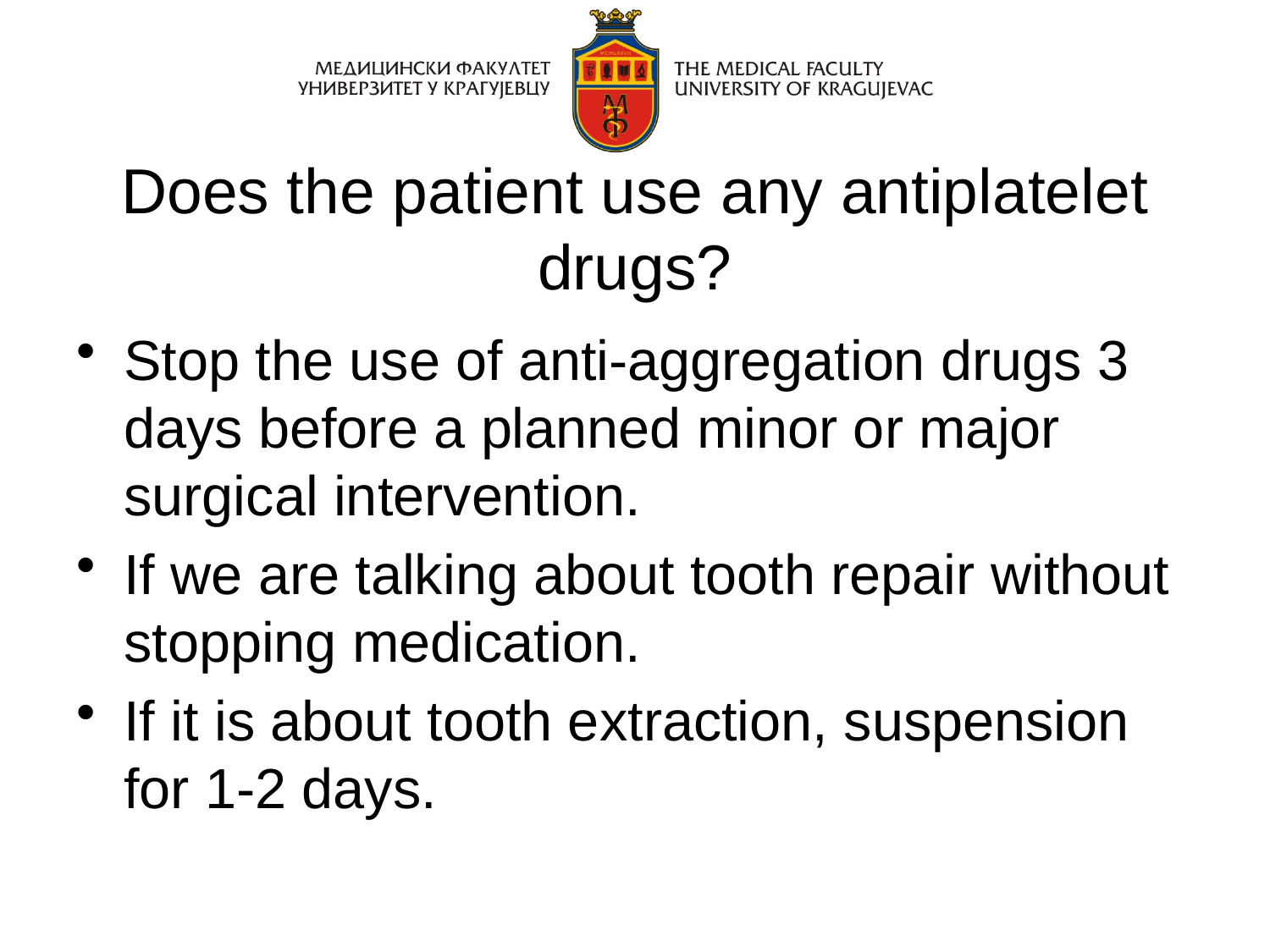

# Does the patient use any antiplatelet drugs?
Stop the use of anti-aggregation drugs 3 days before a planned minor or major surgical intervention.
If we are talking about tooth repair without stopping medication.
If it is about tooth extraction, suspension for 1-2 days.